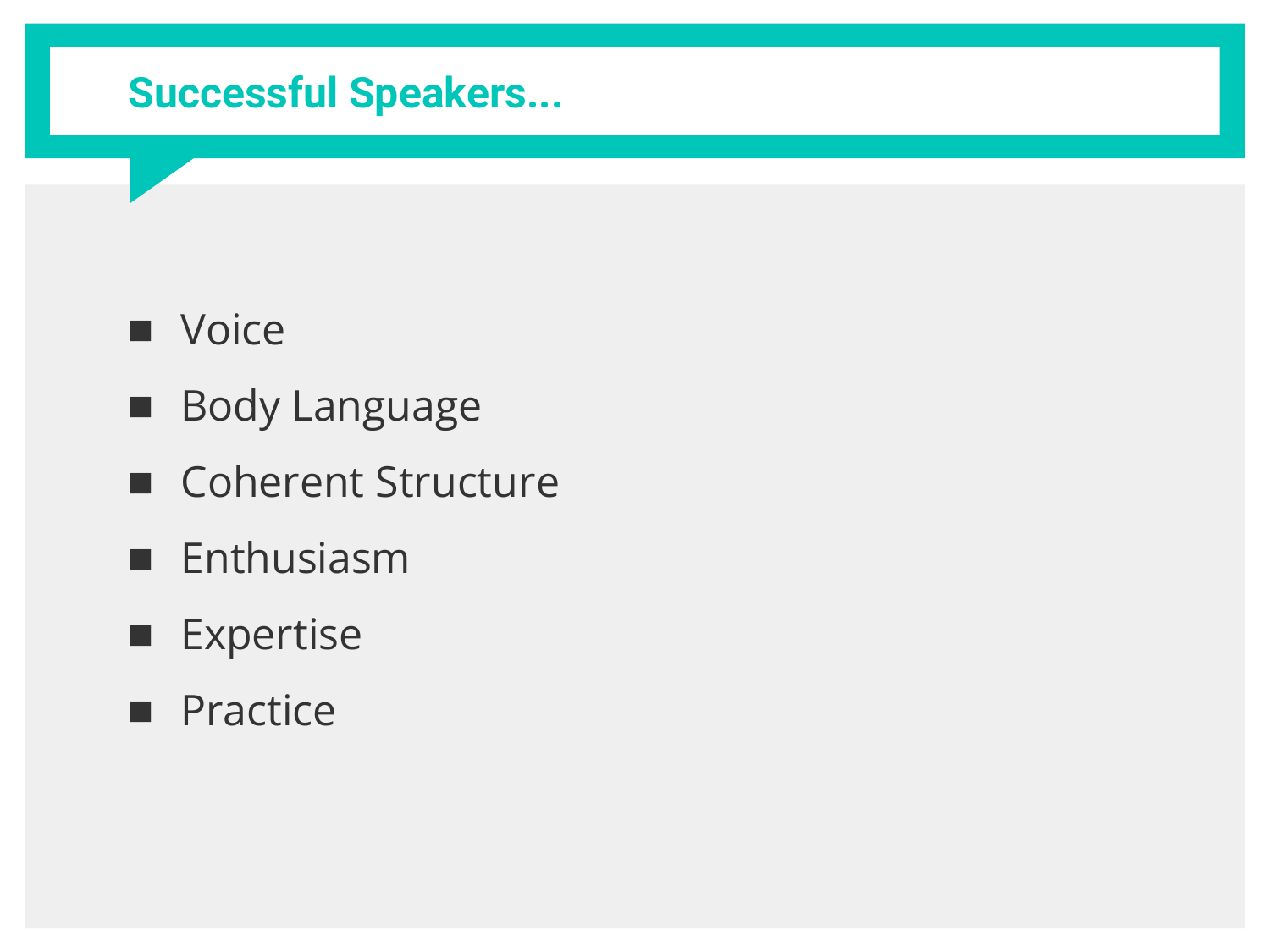

# Successful Speakers...
Voice
Body Language
Coherent Structure
Enthusiasm
Expertise
Practice